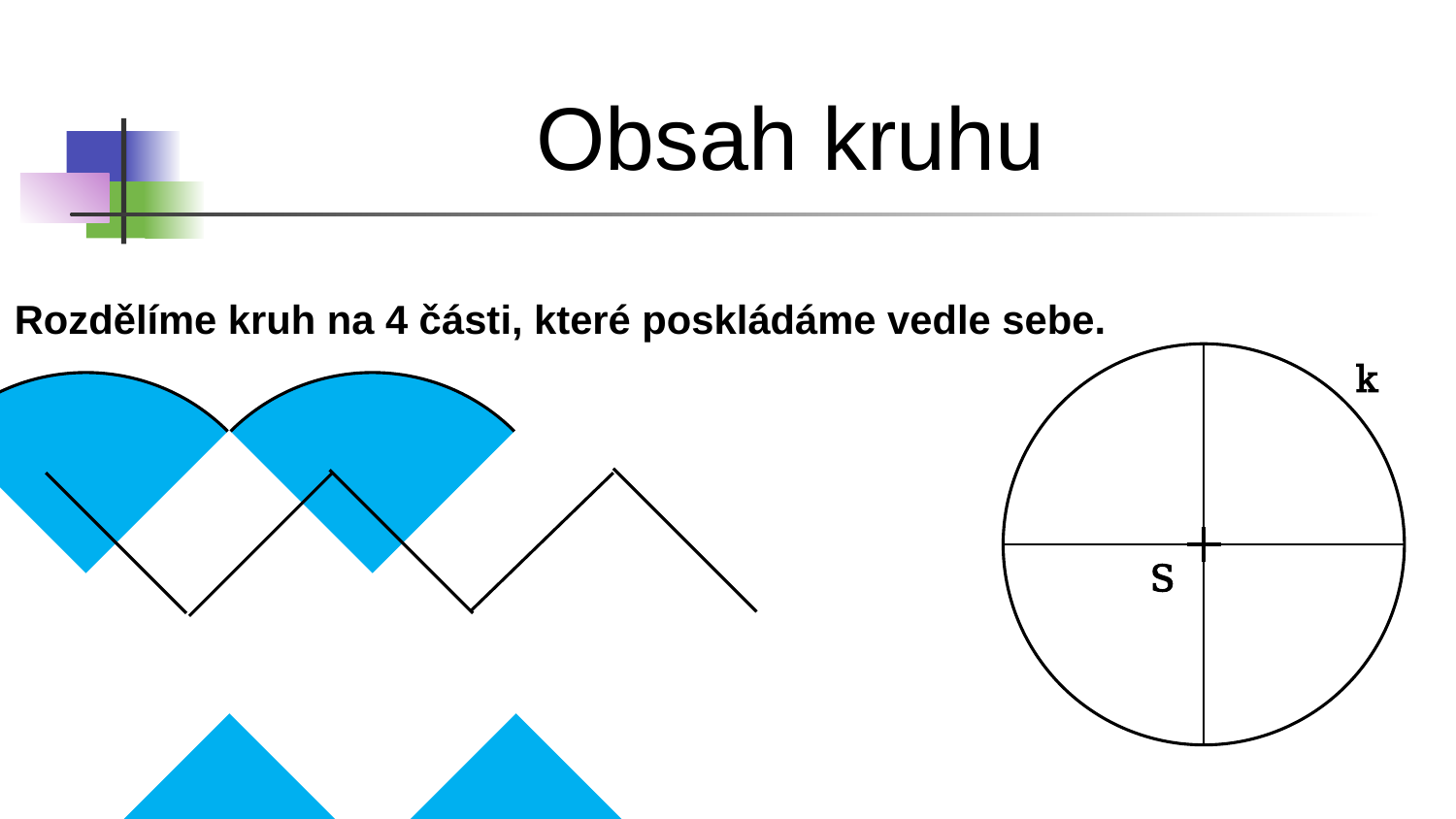

Obsah kruhu
Rozdělíme kruh na 4 části, které poskládáme vedle sebe.

k

S